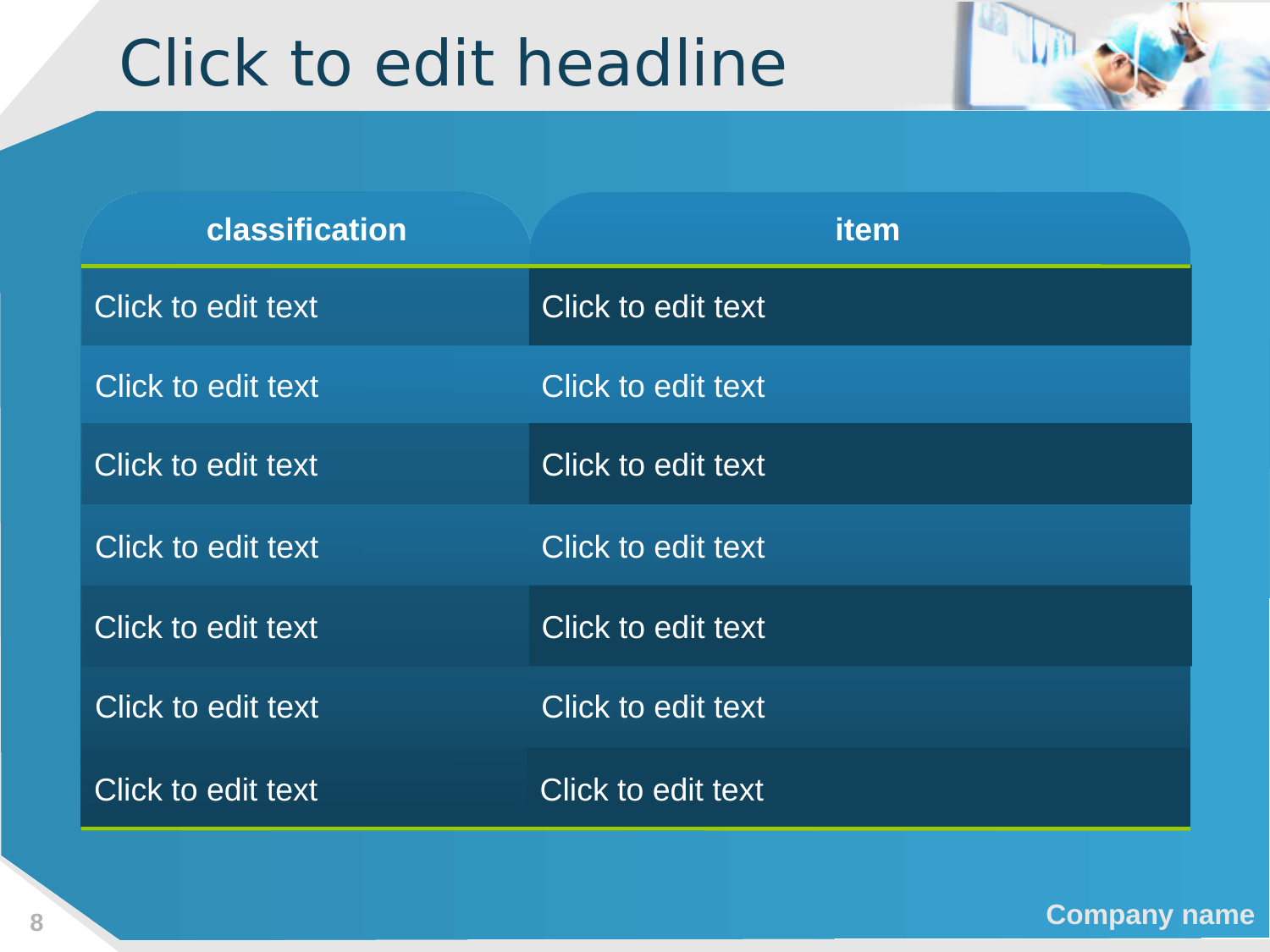

# Click to edit headline

classification
item
Click to edit text
Click to edit text

Click to edit text
Click to edit text
Click to edit text
Click to edit text
Click to edit text
Click to edit text
Click to edit text
Click to edit text
Click to edit text
Click to edit text
Click to edit text
Click to edit text

8